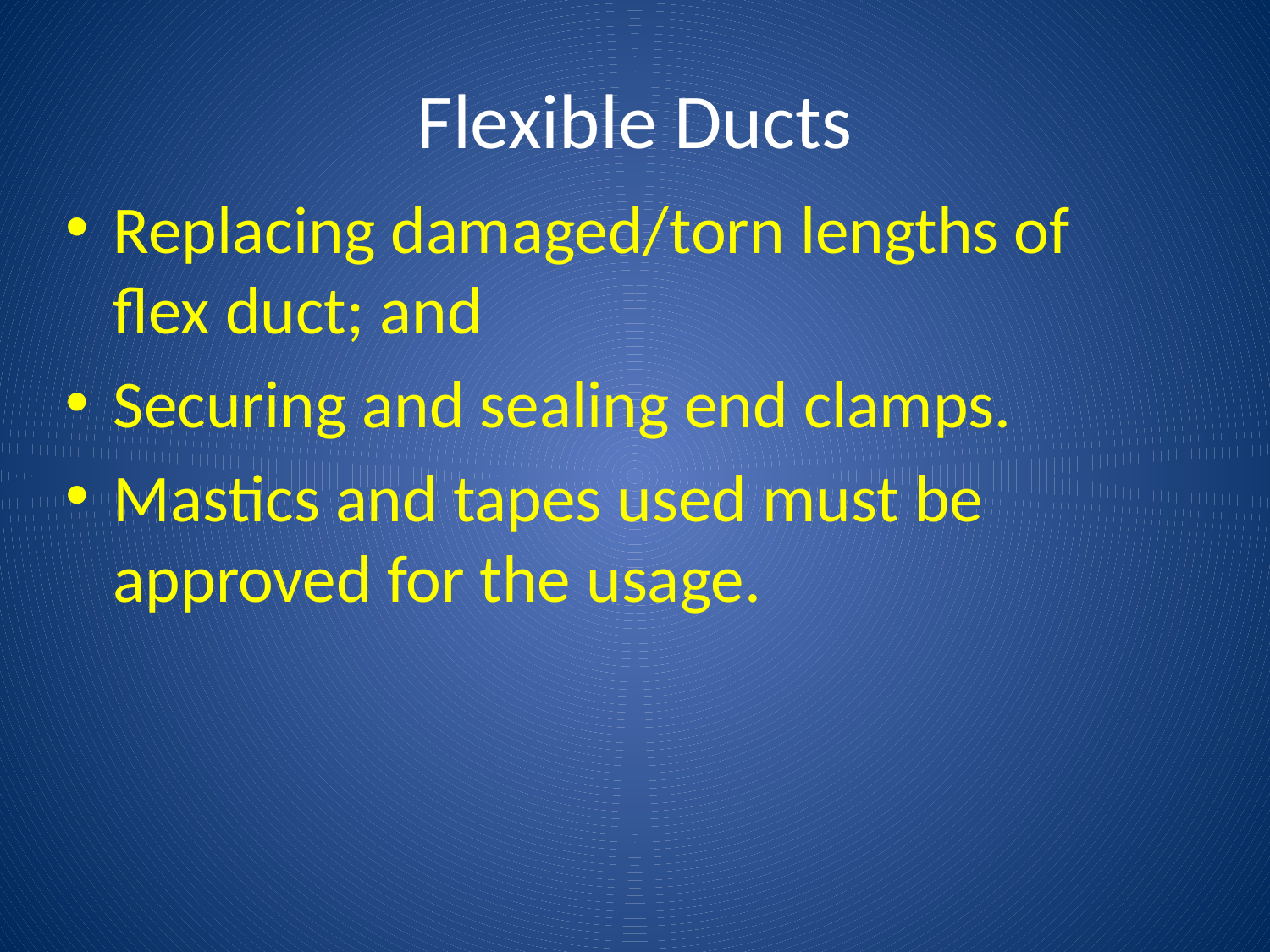

# Flexible Ducts
Replacing damaged/torn lengths of flex duct; and
Securing and sealing end clamps.
Mastics and tapes used must be approved for the usage.